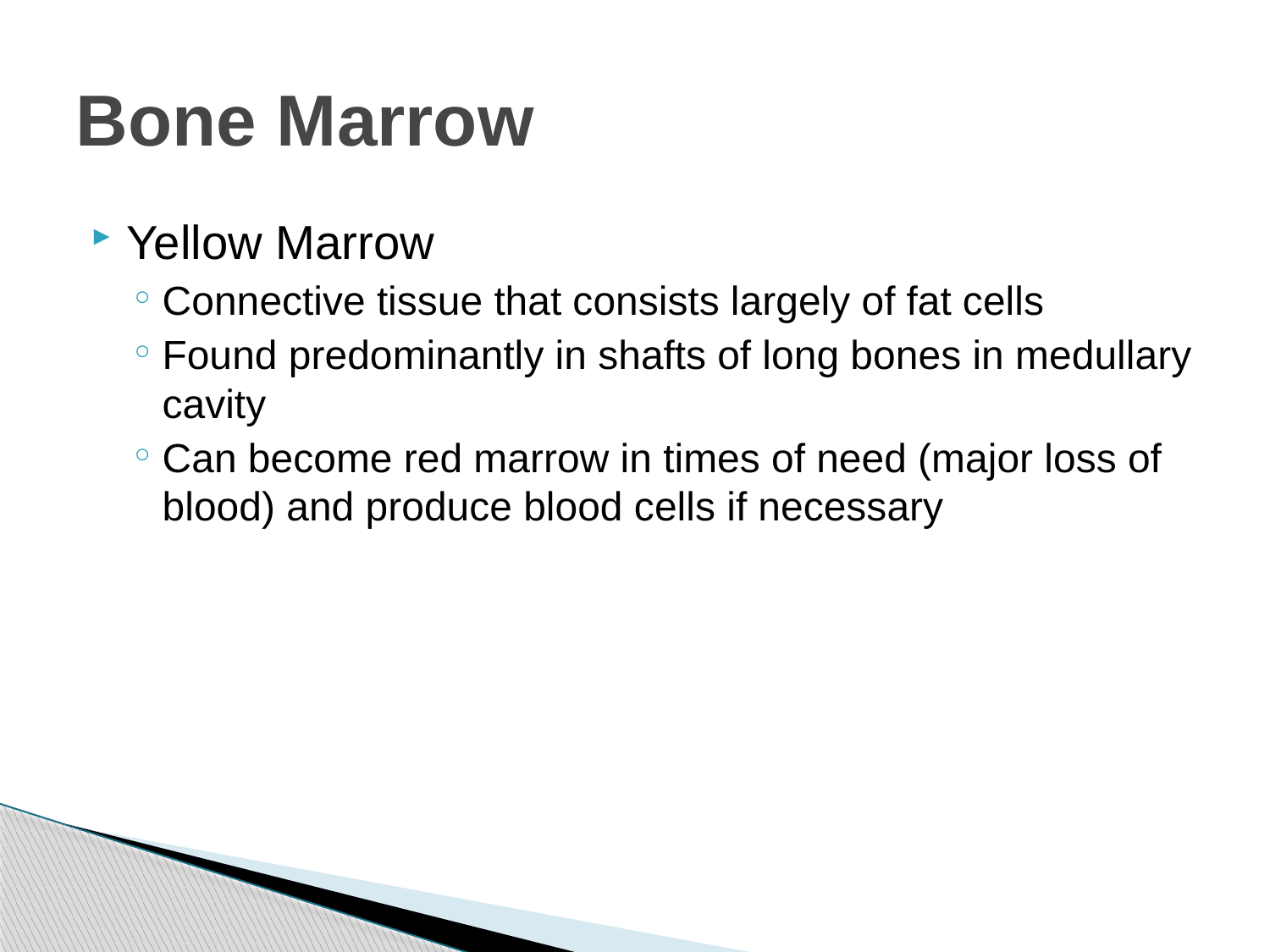

# Bone Marrow
Yellow Marrow
Connective tissue that consists largely of fat cells
Found predominantly in shafts of long bones in medullary cavity
Can become red marrow in times of need (major loss of blood) and produce blood cells if necessary